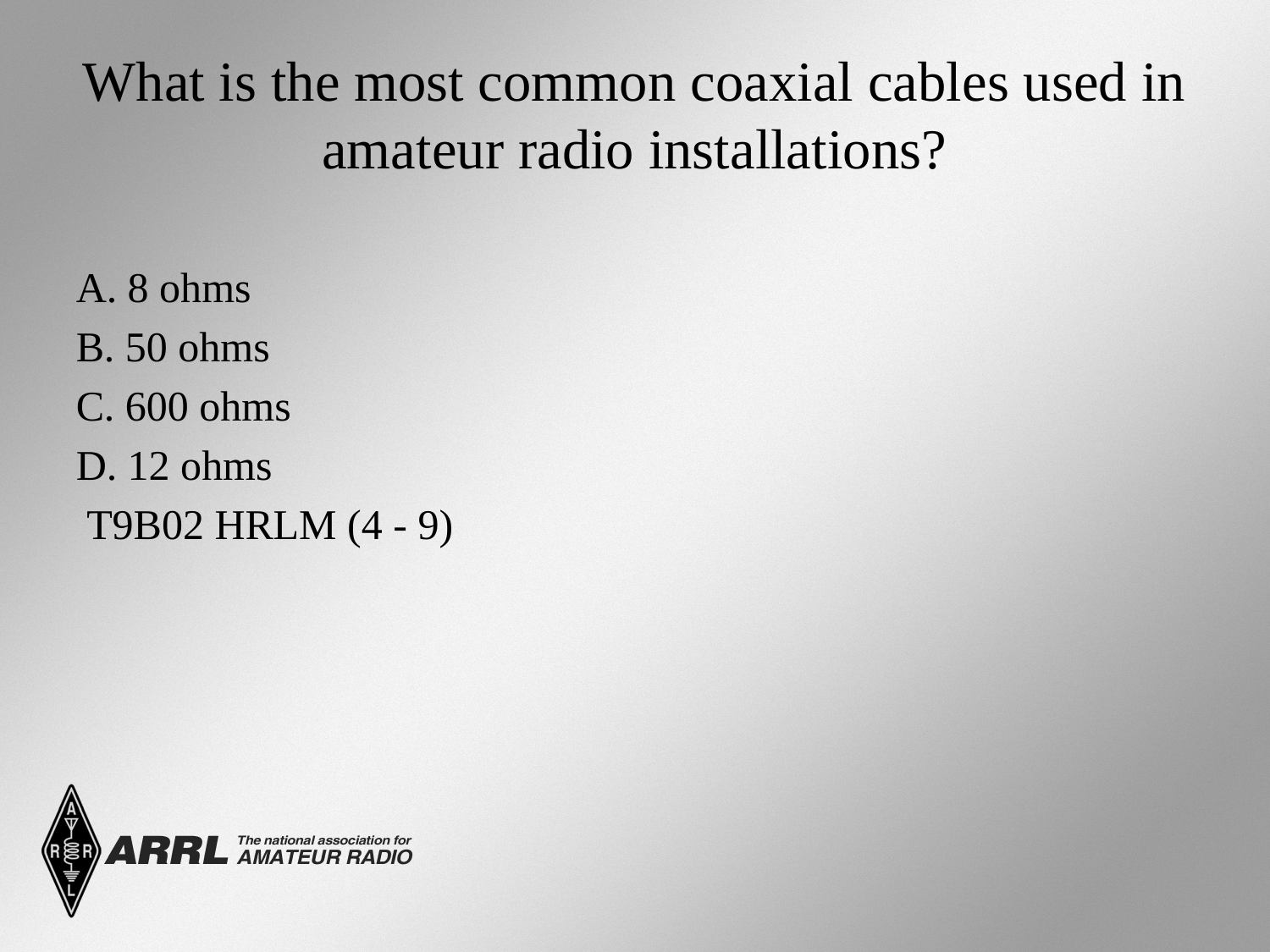

# What is the most common coaxial cables used in amateur radio installations?
A. 8 ohms
B. 50 ohms
C. 600 ohms
D. 12 ohms
 T9B02 HRLM (4 - 9)